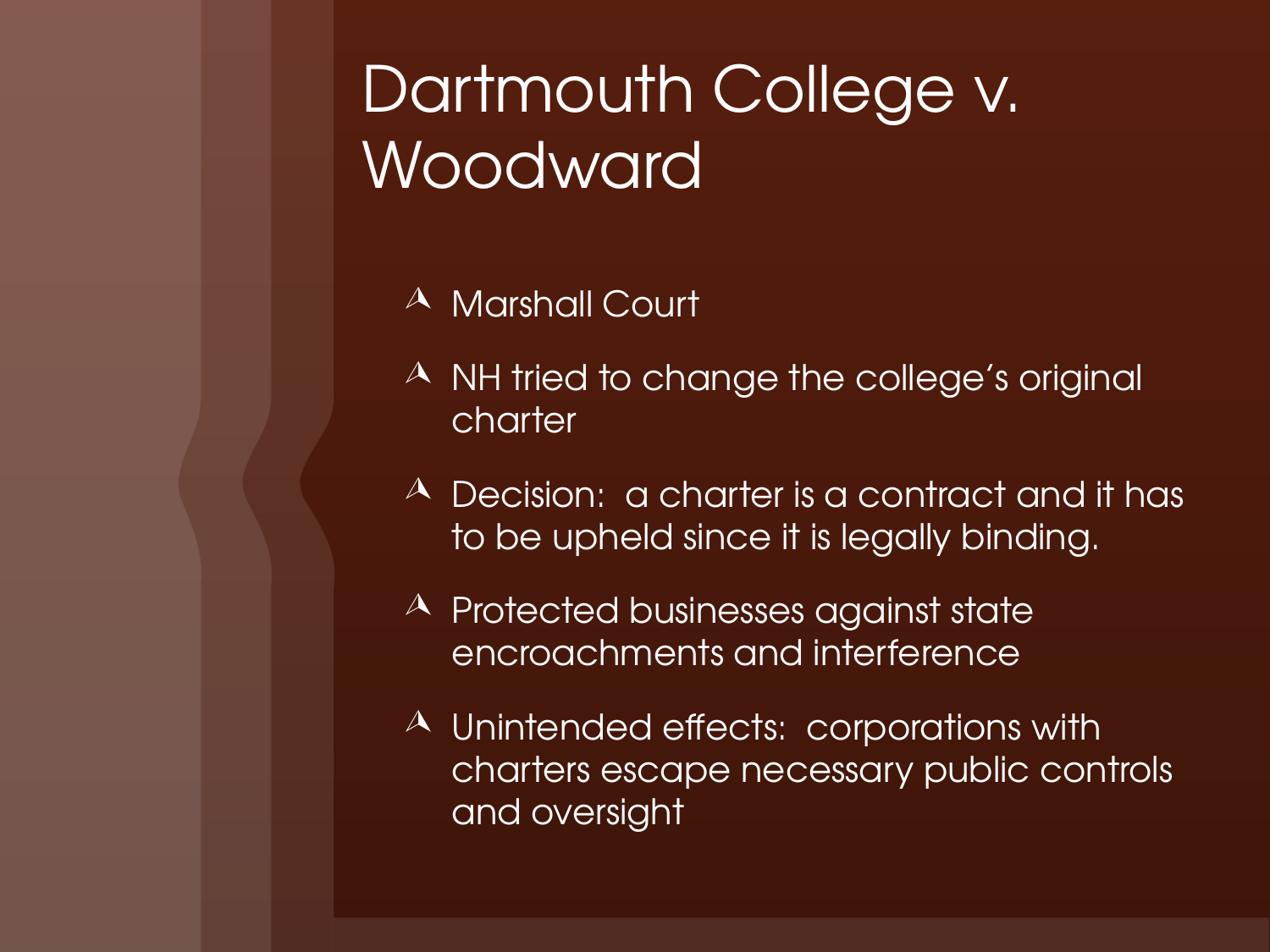

# Dartmouth College v. Woodward
Marshall Court
NH tried to change the college’s original charter
Decision:  a charter is a contract and it has to be upheld since it is legally binding.
Protected businesses against state encroachments and interference
Unintended effects:  corporations with charters escape necessary public controls and oversight